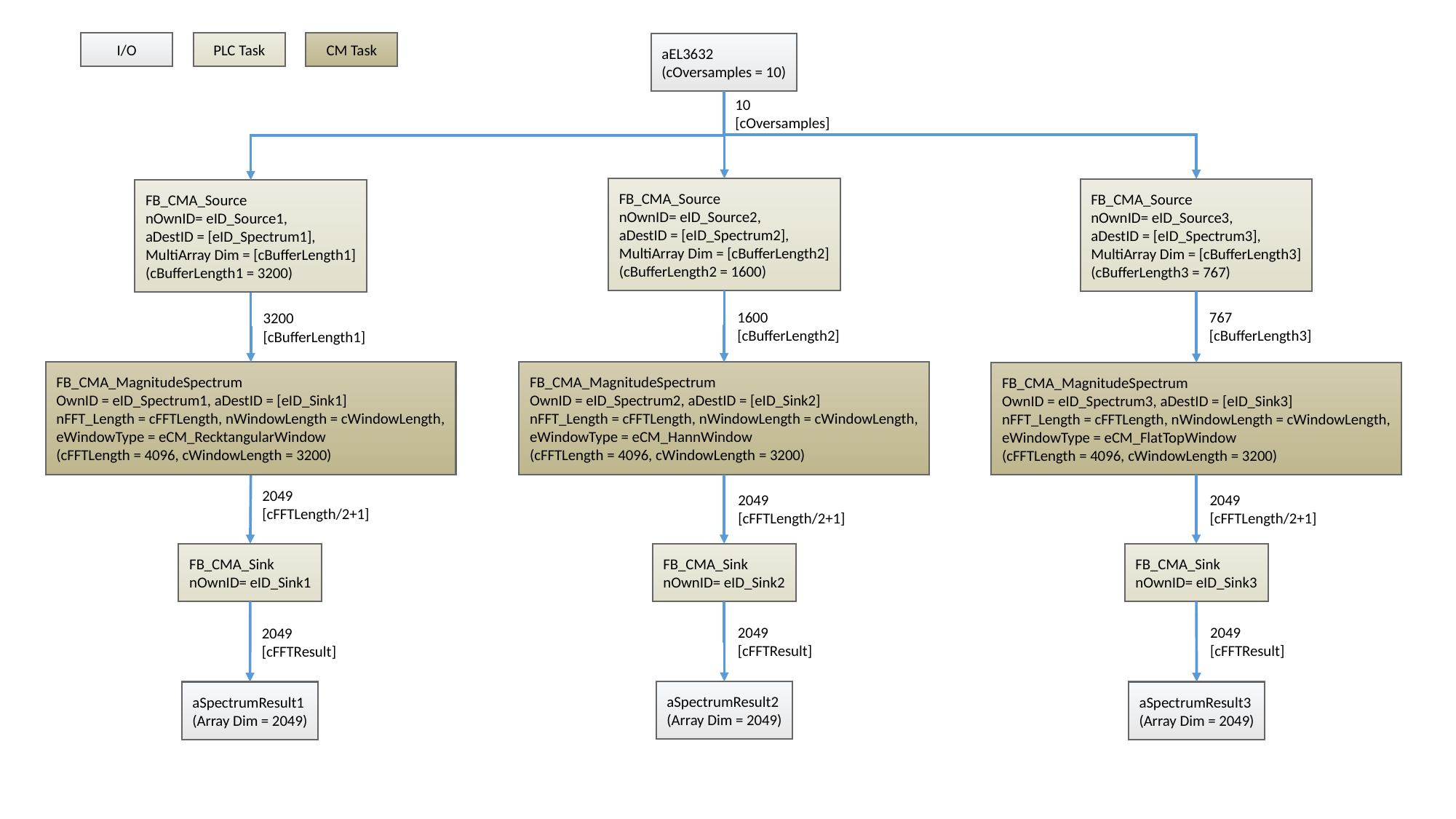

I/O
PLC Task
CM Task
aEL3632
(cOversamples = 10)
10
[cOversamples]
FB_CMA_Source
nOwnID= eID_Source2,
aDestID = [eID_Spectrum2],
MultiArray Dim = [cBufferLength2]
(cBufferLength2 = 1600)
FB_CMA_Source
nOwnID= eID_Source3,
aDestID = [eID_Spectrum3],
MultiArray Dim = [cBufferLength3]
(cBufferLength3 = 767)
FB_CMA_Source
nOwnID= eID_Source1,
aDestID = [eID_Spectrum1],
MultiArray Dim = [cBufferLength1]
(cBufferLength1 = 3200)
1600
[cBufferLength2]
767
[cBufferLength3]
3200
[cBufferLength1]
FB_CMA_MagnitudeSpectrum
OwnID = eID_Spectrum2, aDestID = [eID_Sink2]
nFFT_Length = cFFTLength, nWindowLength = cWindowLength,
eWindowType = eCM_HannWindow
(cFFTLength = 4096, cWindowLength = 3200)
FB_CMA_MagnitudeSpectrum
OwnID = eID_Spectrum1, aDestID = [eID_Sink1]
nFFT_Length = cFFTLength, nWindowLength = cWindowLength,
eWindowType = eCM_RecktangularWindow
(cFFTLength = 4096, cWindowLength = 3200)
FB_CMA_MagnitudeSpectrum
OwnID = eID_Spectrum3, aDestID = [eID_Sink3]
nFFT_Length = cFFTLength, nWindowLength = cWindowLength,
eWindowType = eCM_FlatTopWindow
(cFFTLength = 4096, cWindowLength = 3200)
1600
[cBufferLength]
2049
[cFFTLength/2+1]
2049
[cFFTLength/2+1]
2049
[cFFTLength/2+1]
FB_CMA_Sink
nOwnID= eID_Sink1
FB_CMA_Sink
nOwnID= eID_Sink2
FB_CMA_Sink
nOwnID= eID_Sink3
2049
[cFFTResult]
2049
[cFFTResult]
2049
[cFFTResult]
aSpectrumResult2
(Array Dim = 2049)
aSpectrumResult1
(Array Dim = 2049)
aSpectrumResult3
(Array Dim = 2049)